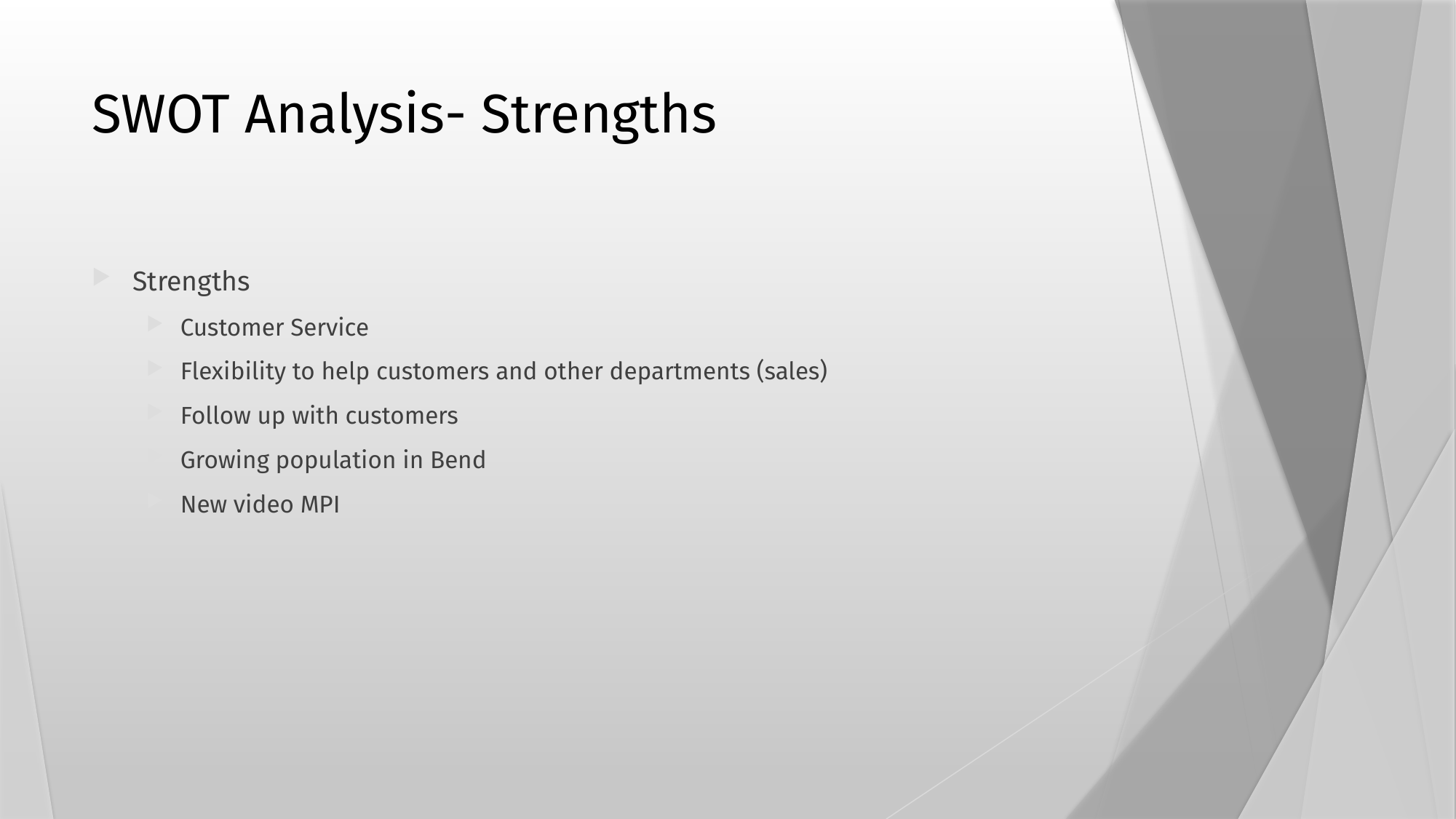

# SWOT Analysis- Strengths
Strengths
Customer Service
Flexibility to help customers and other departments (sales)
Follow up with customers
Growing population in Bend
New video MPI